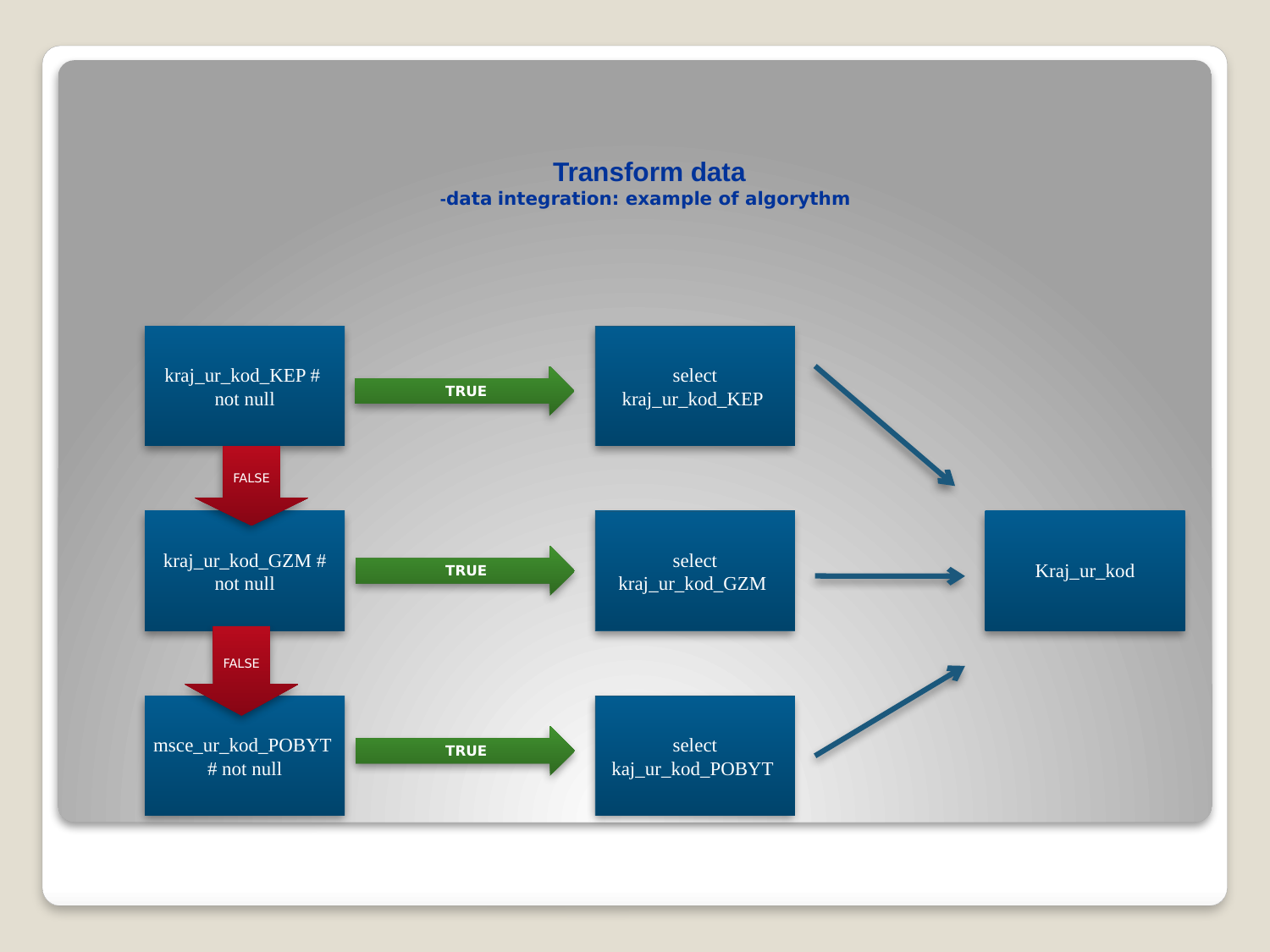

# Transform data -data integration: example of algorythm

kraj_ur_kod_KEP #
not null

select
kraj_ur_kod_KEP
TRUE
FALSE

kraj_ur_kod_GZM # not null

select
kraj_ur_kod_GZM

Kraj_ur_kod
TRUE

FALSE

msce_ur_kod_POBYT
# not null

select
kaj_ur_kod_POBYT
TRUE